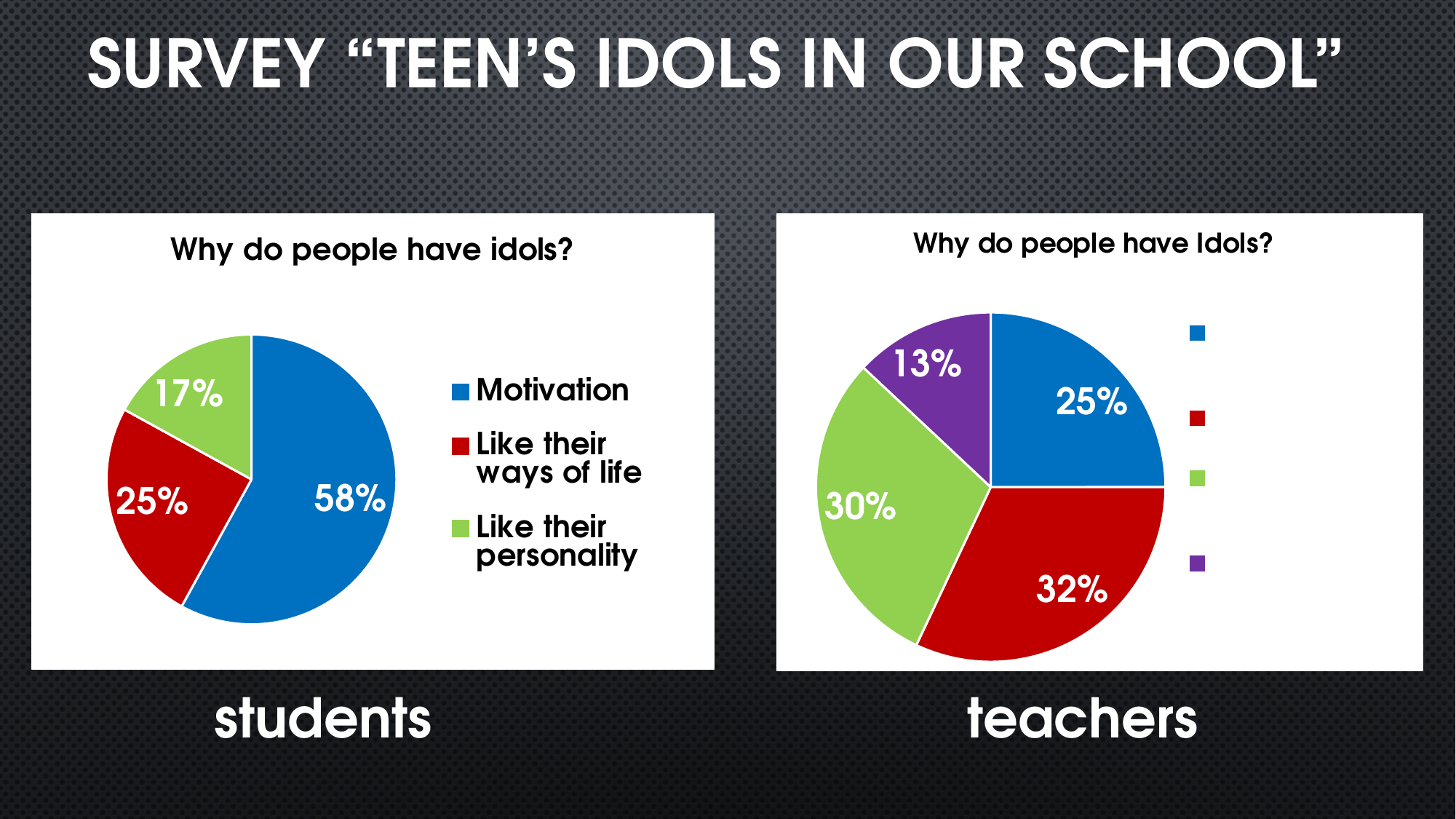

# Survey “Teen’s Idols in our school”

### Chart: Why do people have idols?

| Category | Продажи |
|---|---|
| Motivation | 58.0 |
| Like their ways of life | 25.0 |
| Like their personality  | 17.0 |

### Chart: Why do people have Idols?

| Category | Why people have Idols? |
|---|---|
| Prevails fanaticism  | 25.0 |
| Motivation | 32.0 |
| Like their ways of life  | 30.0 |
| Because they are not self-sufficient | 13.0 |
teachers
students